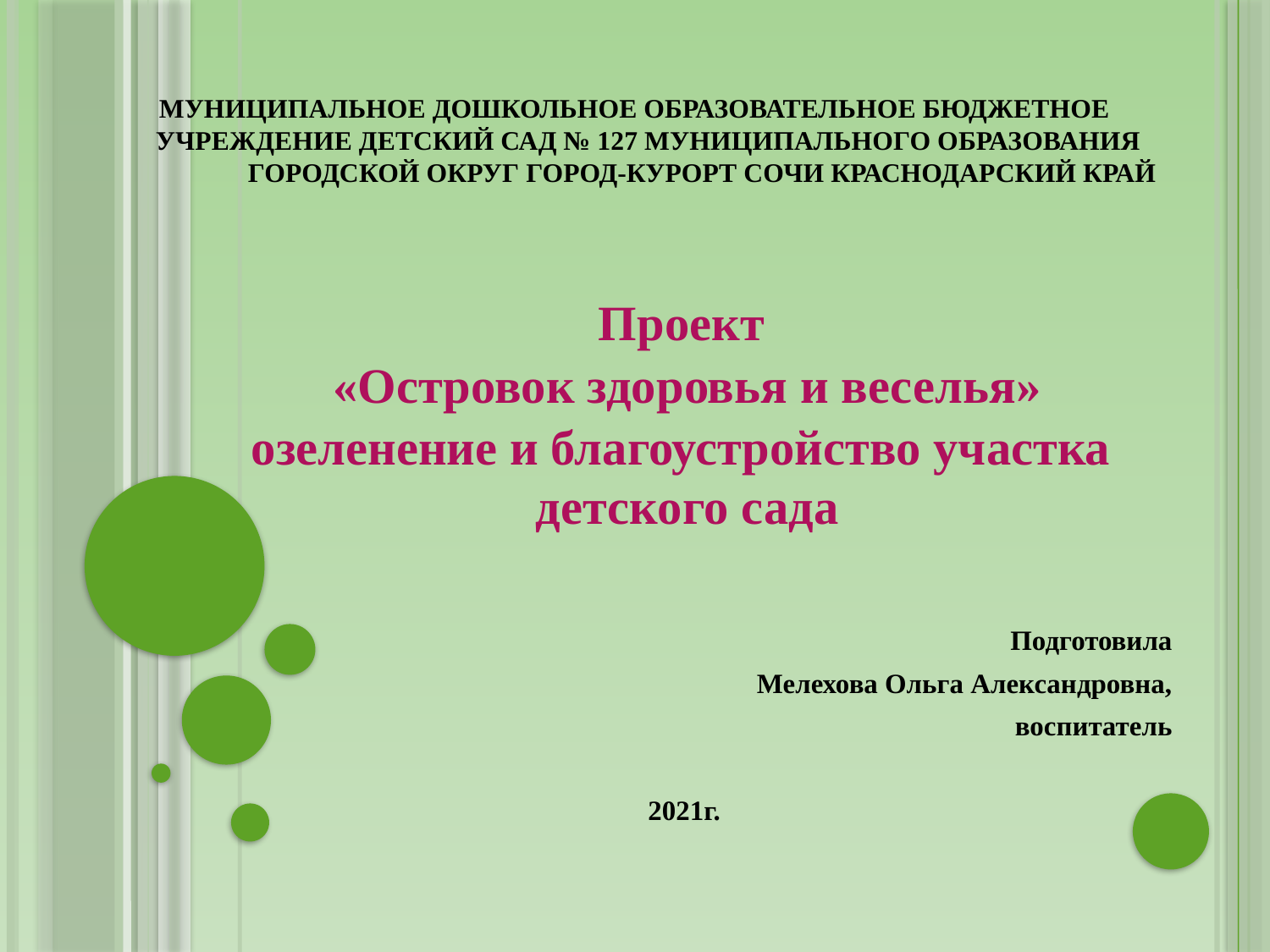

# Муниципальное дошкольное образовательное бюджетное учреждение детский сад № 127 муниципального образования городской округ город-курорт Сочи Краснодарский край

Проект
«Островок здоровья и веселья»
озеленение и благоустройство участка  детского сада

Подготовила
Мелехова Ольга Александровна,
 воспитатель

2021г.